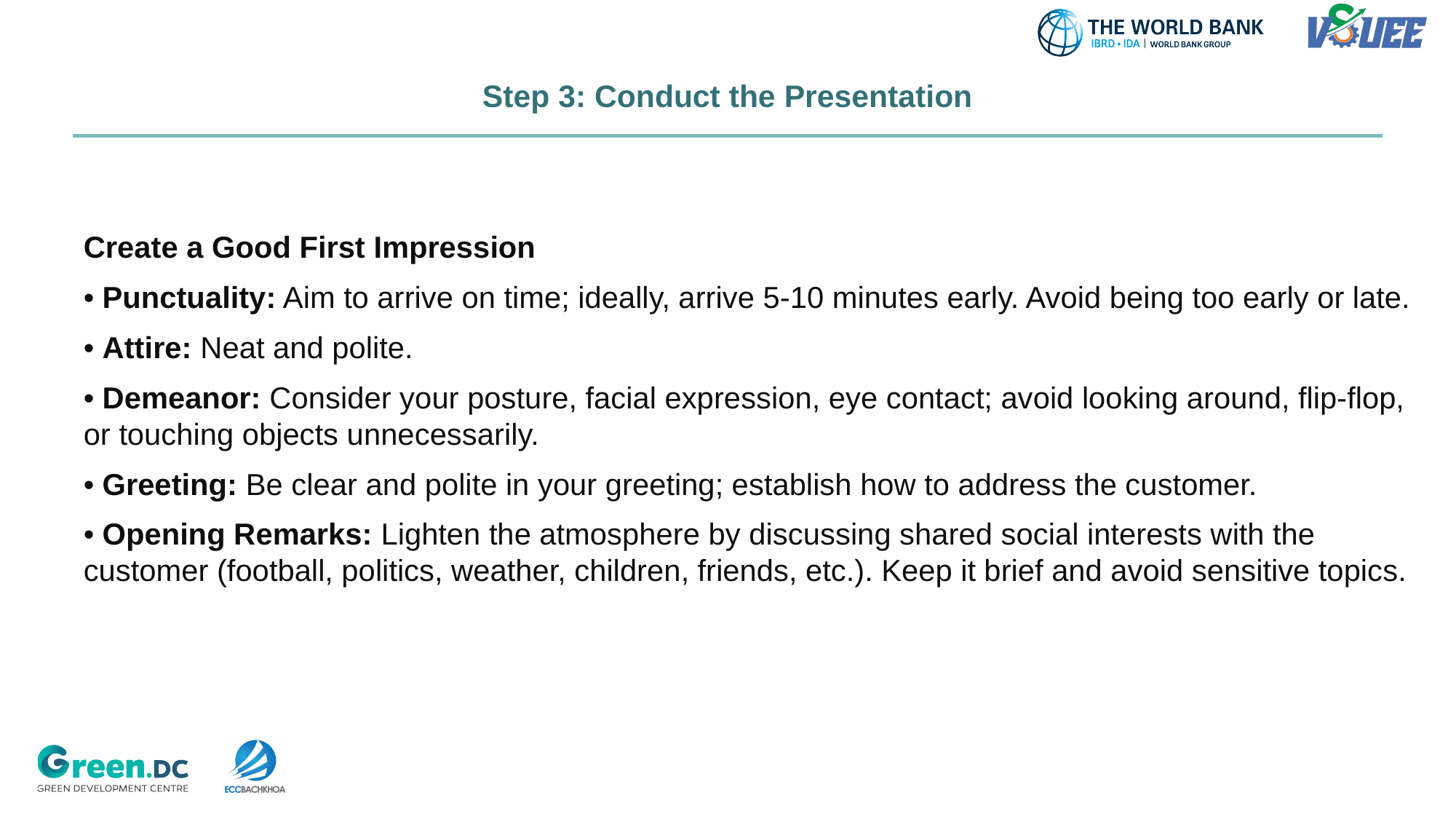

# Step 3: Conduct the Presentation
Create a Good First Impression
• Punctuality: Aim to arrive on time; ideally, arrive 5-10 minutes early. Avoid being too early or late.
• Attire: Neat and polite.
• Demeanor: Consider your posture, facial expression, eye contact; avoid looking around, flip-flop, or touching objects unnecessarily.
• Greeting: Be clear and polite in your greeting; establish how to address the customer.
• Opening Remarks: Lighten the atmosphere by discussing shared social interests with the customer (football, politics, weather, children, friends, etc.). Keep it brief and avoid sensitive topics.